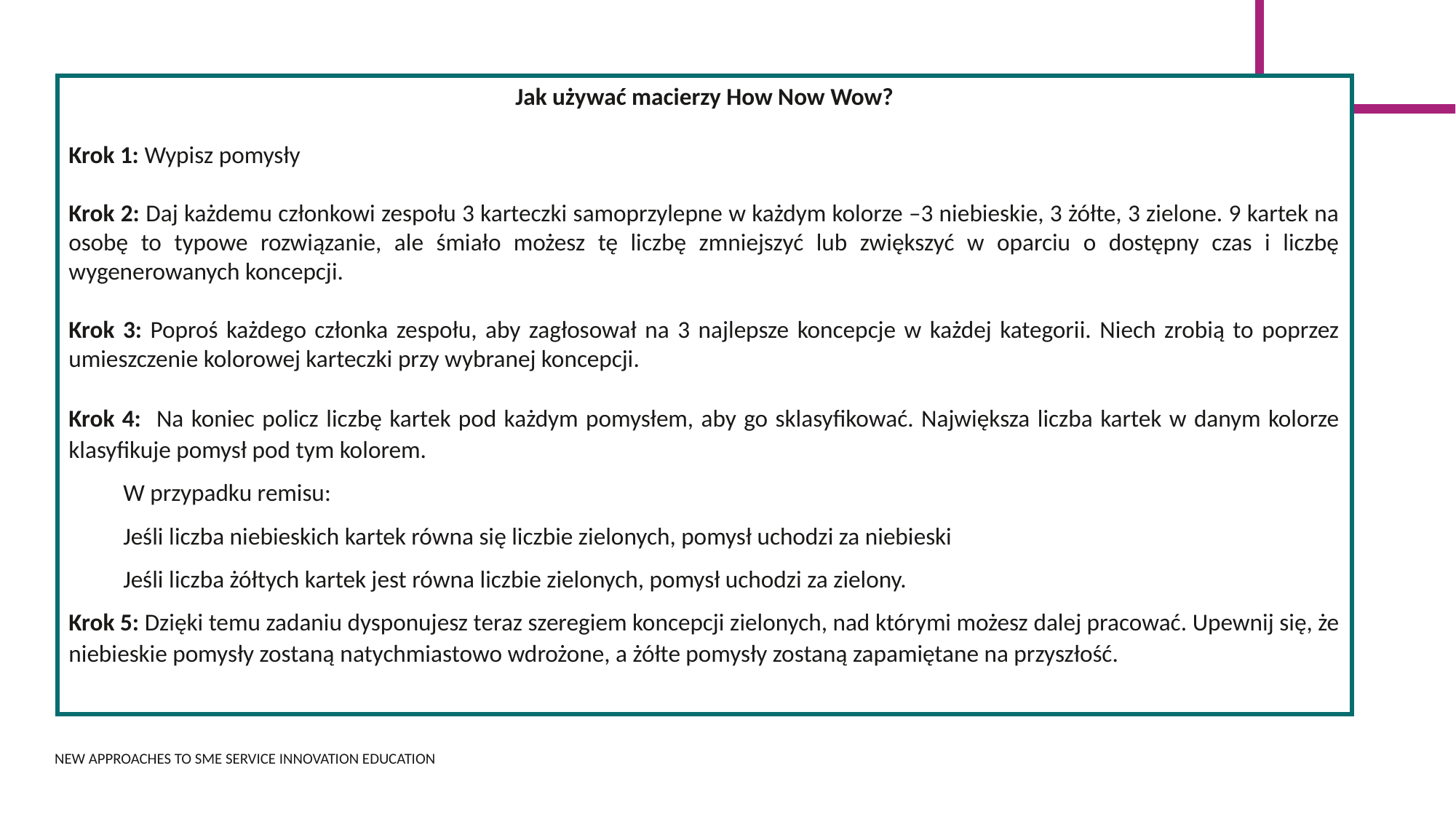

Jak używać macierzy How Now Wow?

Krok 1: Wypisz pomysły

Krok 2: Daj każdemu członkowi zespołu 3 karteczki samoprzylepne w każdym kolorze –3 niebieskie, 3 żółte, 3 zielone. 9 kartek na osobę to typowe rozwiązanie, ale śmiało możesz tę liczbę zmniejszyć lub zwiększyć w oparciu o dostępny czas i liczbę wygenerowanych koncepcji.

Krok 3: Poproś każdego członka zespołu, aby zagłosował na 3 najlepsze koncepcje w każdej kategorii. Niech zrobią to poprzez umieszczenie kolorowej karteczki przy wybranej koncepcji.

Krok 4:  Na koniec policz liczbę kartek pod każdym pomysłem, aby go sklasyfikować. Największa liczba kartek w danym kolorze klasyfikuje pomysł pod tym kolorem.
W przypadku remisu:
Jeśli liczba niebieskich kartek równa się liczbie zielonych, pomysł uchodzi za niebieski
Jeśli liczba żółtych kartek jest równa liczbie zielonych, pomysł uchodzi za zielony.
Krok 5: Dzięki temu zadaniu dysponujesz teraz szeregiem koncepcji zielonych, nad którymi możesz dalej pracować. Upewnij się, że niebieskie pomysły zostaną ​​natychmiastowo wdrożone, a żółte pomysły zostaną zapamiętane na przyszłość.